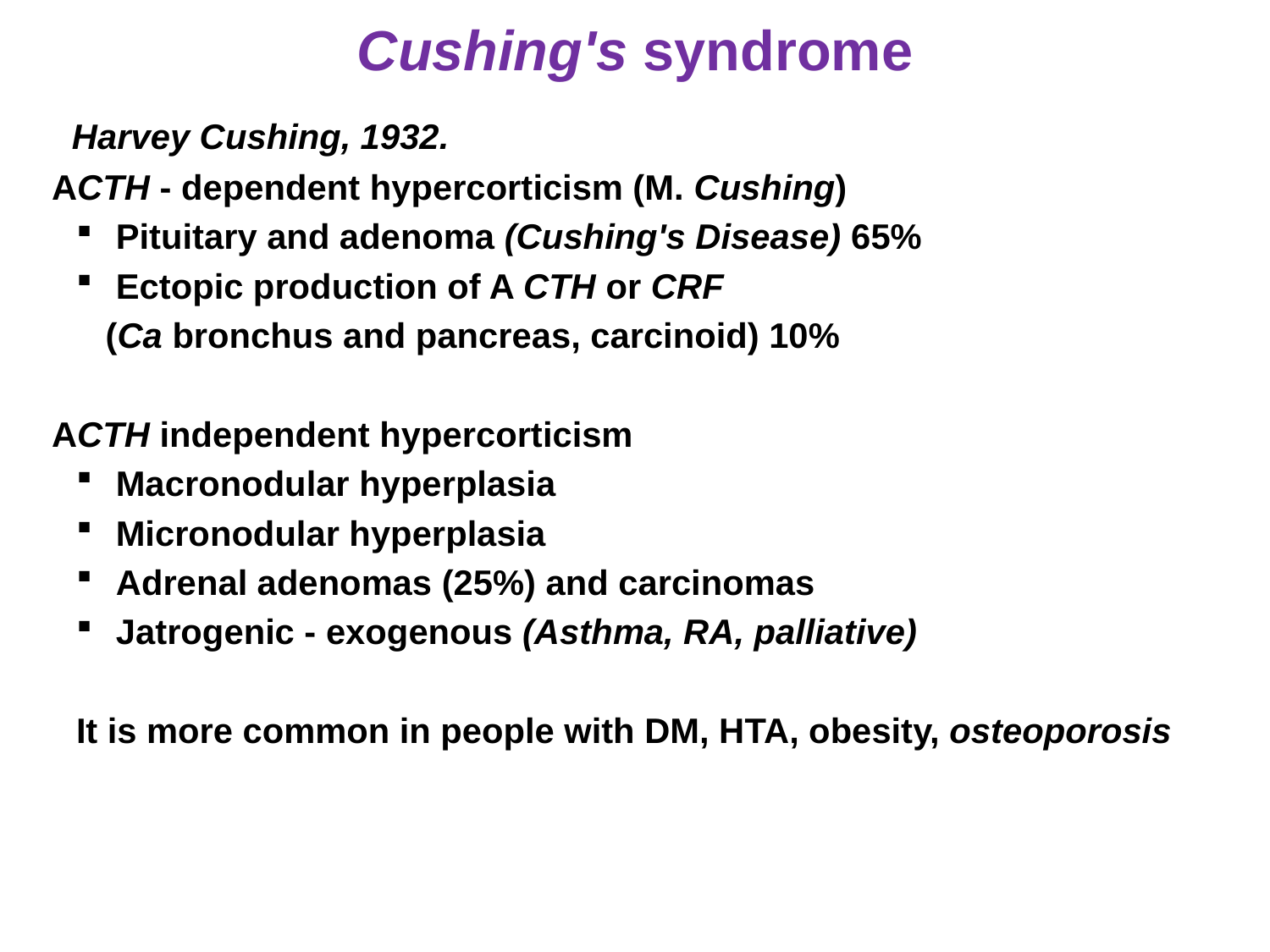

# Cushing's syndrome
     Harvey Cushing, 1932.
    ACTH - dependent hypercorticism (M. Cushing)
Pituitary and adenoma (Cushing's Disease) 65%
Ectopic production of A CTH or CRF
   (Ca bronchus and pancreas, carcinoid) 10%

    ACTH independent hypercorticism
Macronodular hyperplasia
Micronodular hyperplasia
Adrenal adenomas (25%) and carcinomas
Jatrogenic - exogenous (Asthma, RA, palliative)

It is more common in people with DM, HTA, obesity, osteoporosis